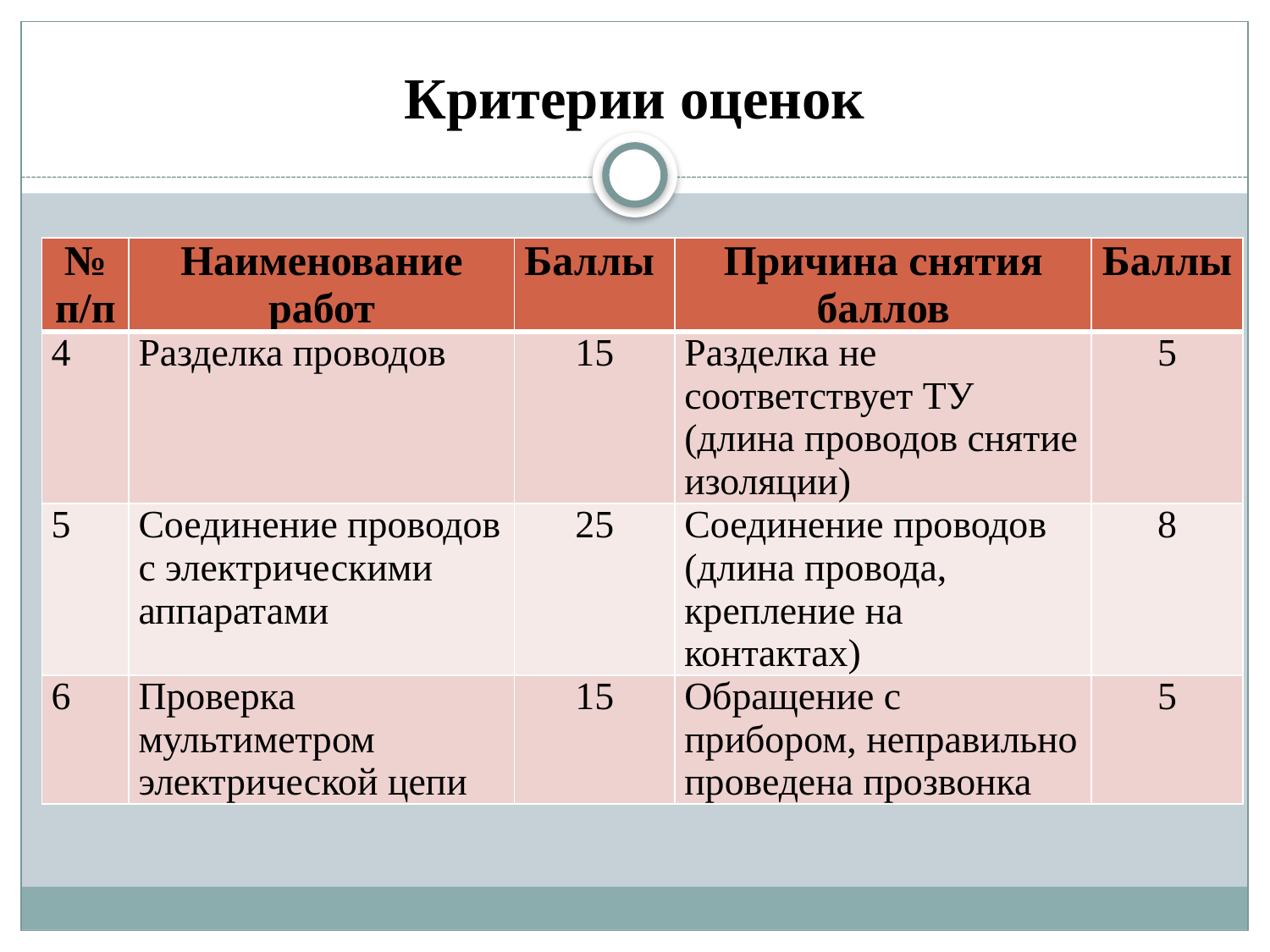

# Критерии оценок
| № п/п | Наименование работ | Баллы | Причина снятия баллов | Баллы |
| --- | --- | --- | --- | --- |
| 4 | Разделка проводов | 15 | Разделка не соответствует ТУ (длина проводов снятие изоляции) | 5 |
| 5 | Соединение проводов с электрическими аппаратами | 25 | Соединение проводов (длина провода, крепление на контактах) | 8 |
| 6 | Проверка мультиметром электрической цепи | 15 | Обращение с прибором, неправильно проведена прозвонка | 5 |